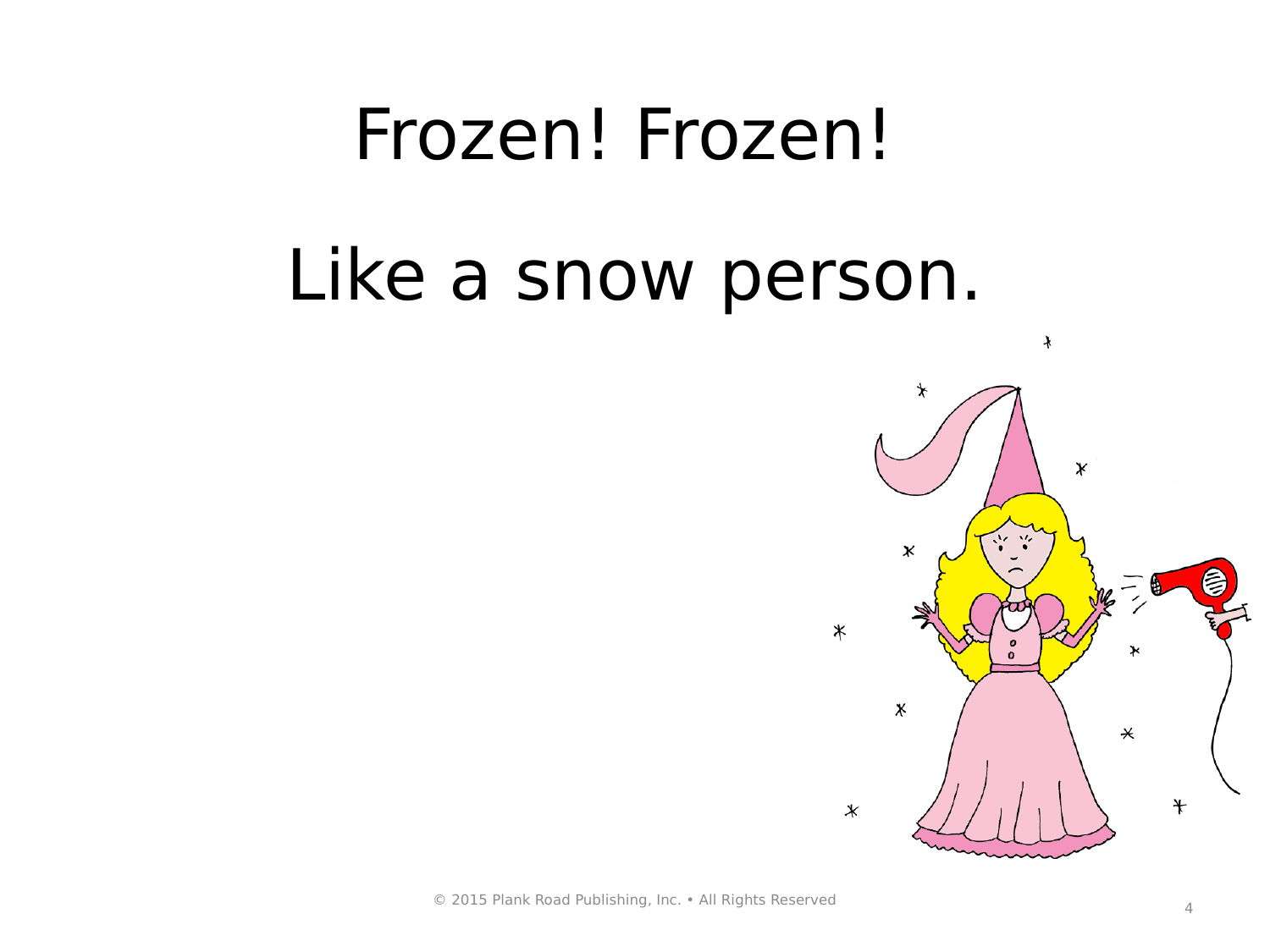

Frozen! Frozen!
Like a snow person.
4